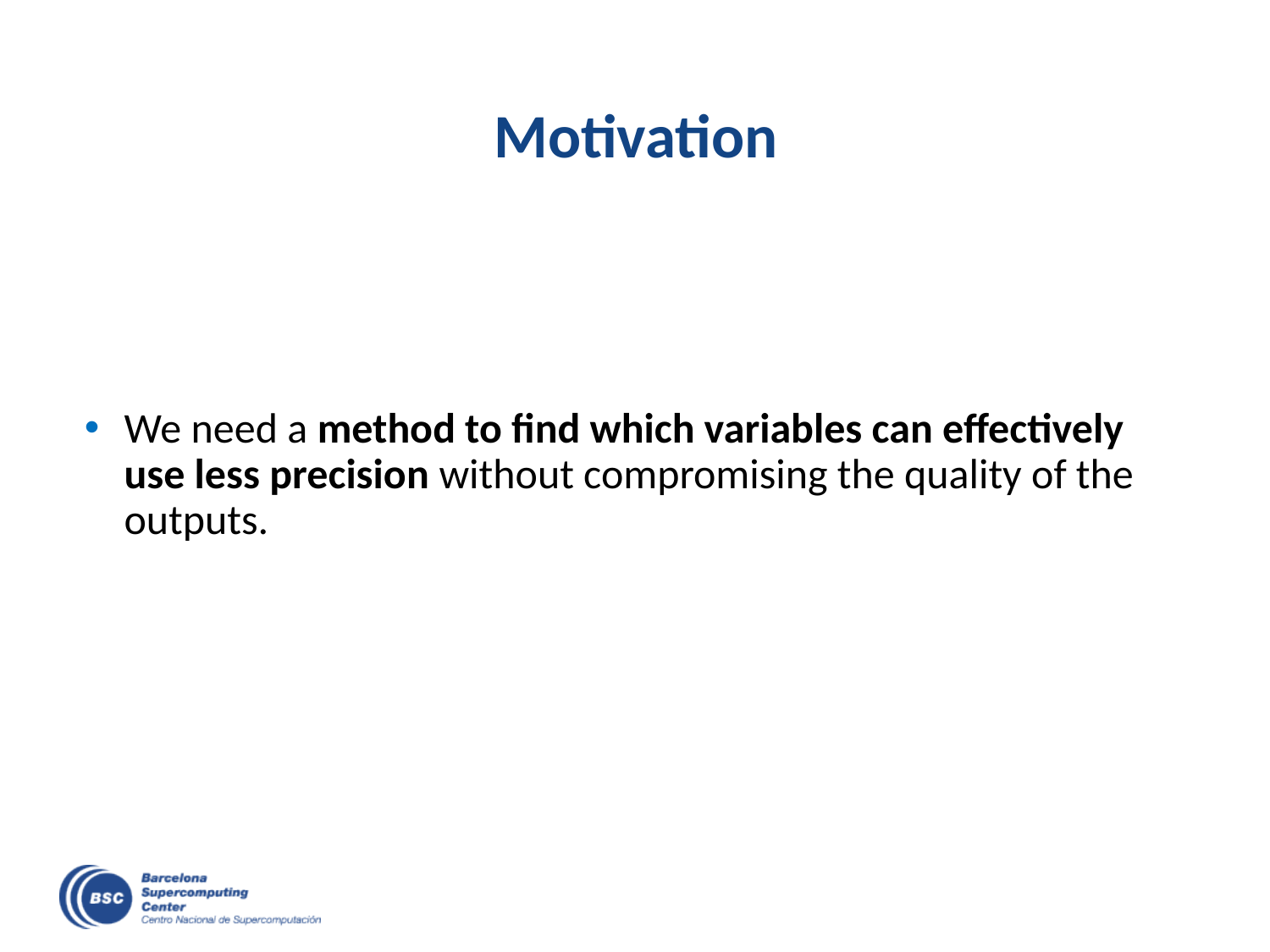

# Motivation
We need a method to find which variables can effectively use less precision without compromising the quality of the outputs.